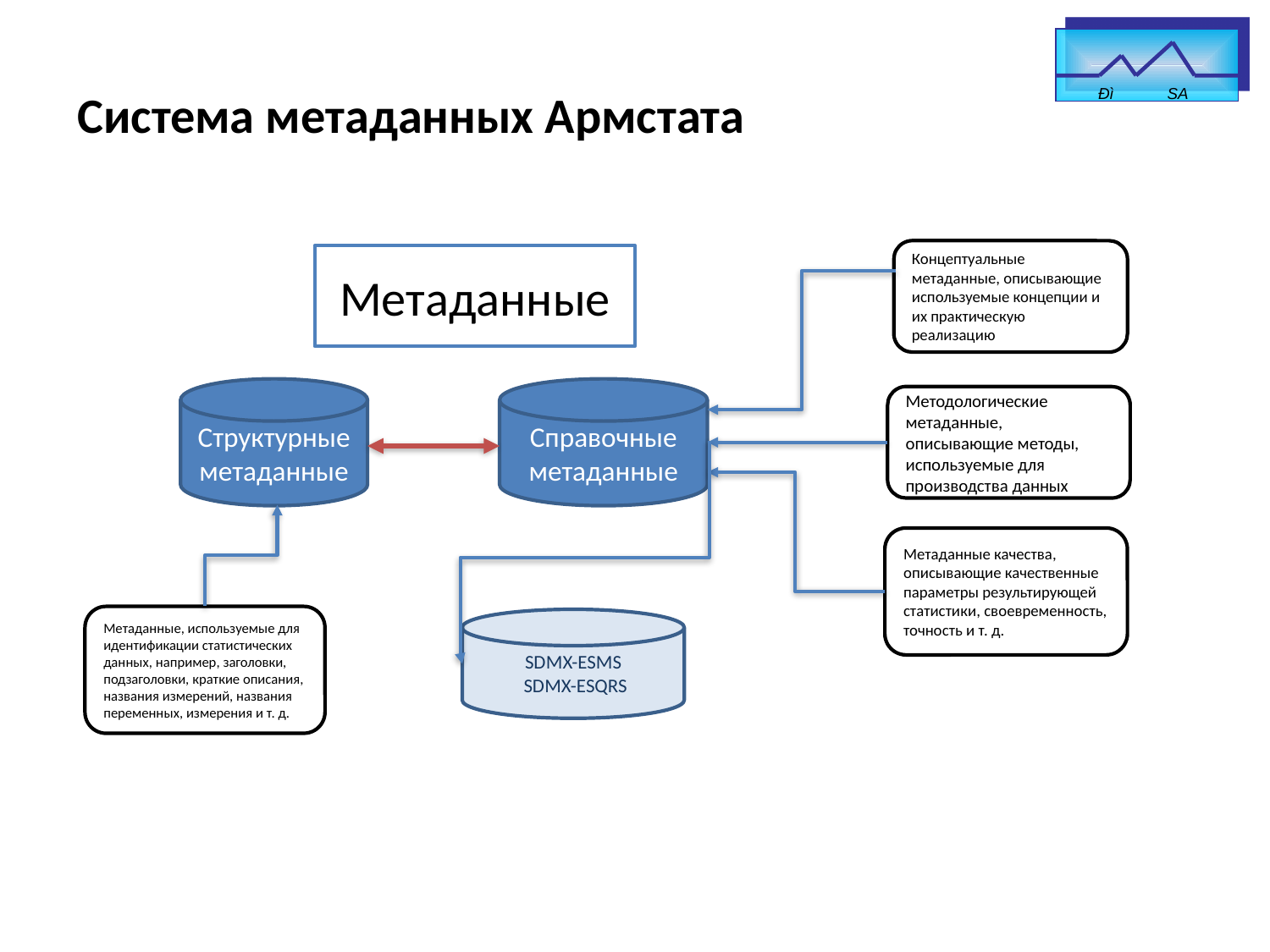

Система метаданных Армстата

Ðì            SA

Концептуальные метаданные, описывающие используемые концепции и их практическую реализацию
Метаданные
Структурные метаданные
Справочные метаданные
Методологические метаданные, описывающие методы, используемые для производства данных
Метаданные качества, описывающие качественные параметры результирующей статистики, своевременность, точность и т. д.
Метаданные, используемые для идентификации статистических данных, например, заголовки, подзаголовки, краткие описания, названия измерений, названия переменных, измерения и т. д.
SDMX-ESMS
 SDMX-ESQRS